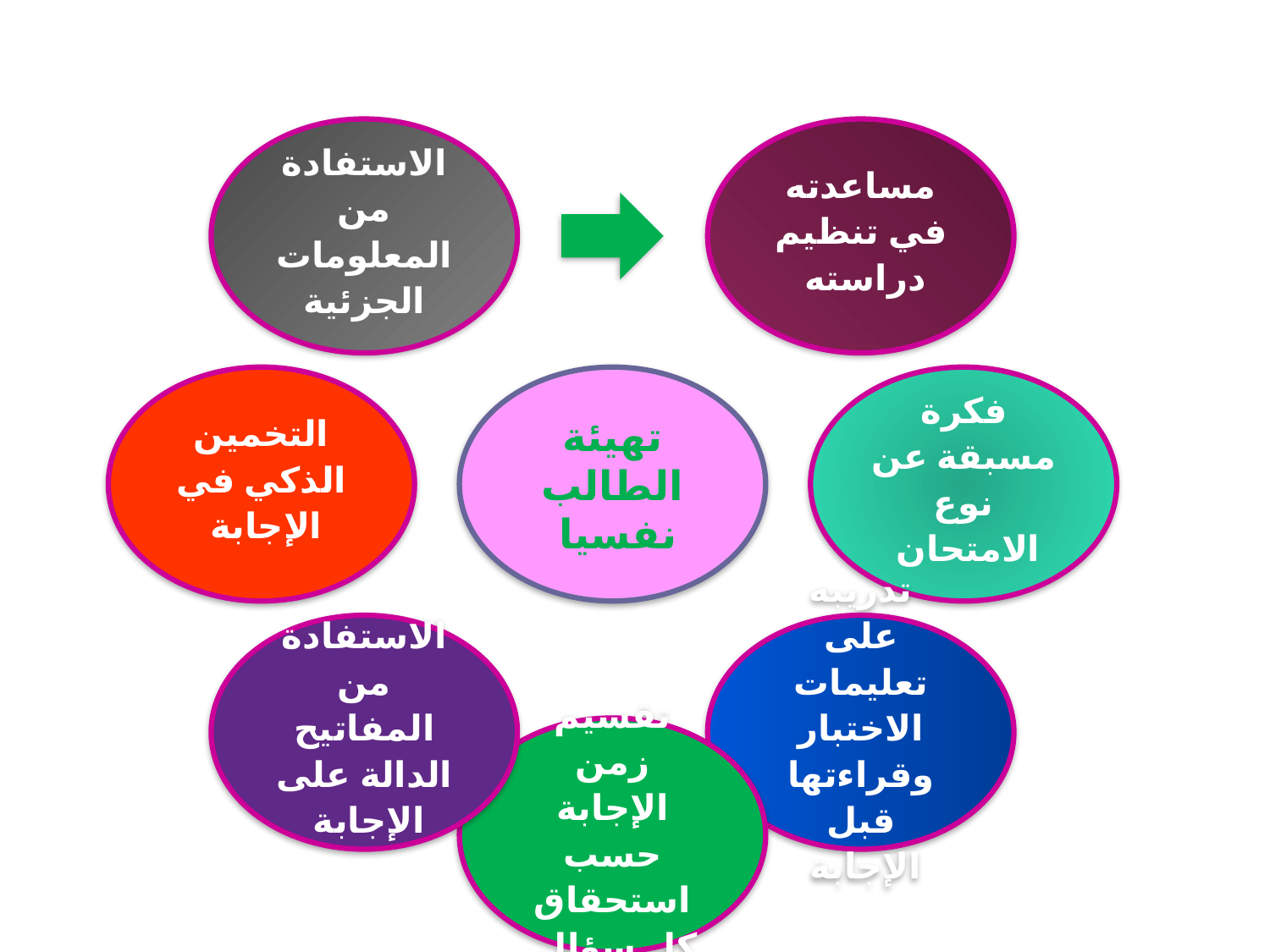

تهيئة الطالب نفسيا
مساعدته في تنظيم دراسته